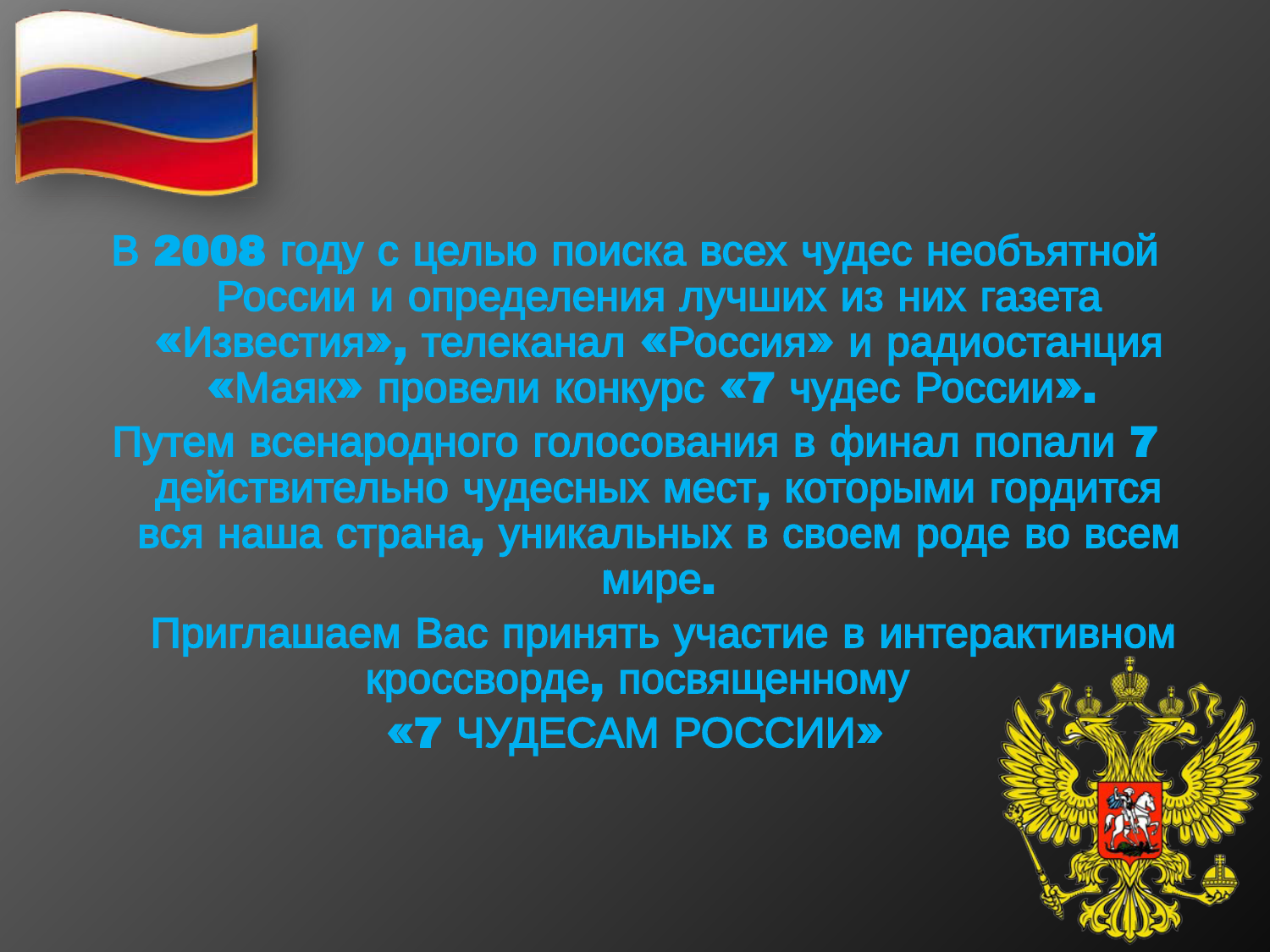

В 2008 году с целью поиска всех чудес необъятной России и определения лучших из них газета «Известия», телеканал «Россия» и радиостанция «Маяк» провели конкурс «7 чудес России».
Путем всенародного голосования в финал попали 7 действительно чудесных мест, которыми гордится вся наша страна, уникальных в своем роде во всем мире.
    Приглашаем Вас принять участие в интерактивном кроссворде, посвященному
«7 ЧУДЕСАМ РОССИИ»